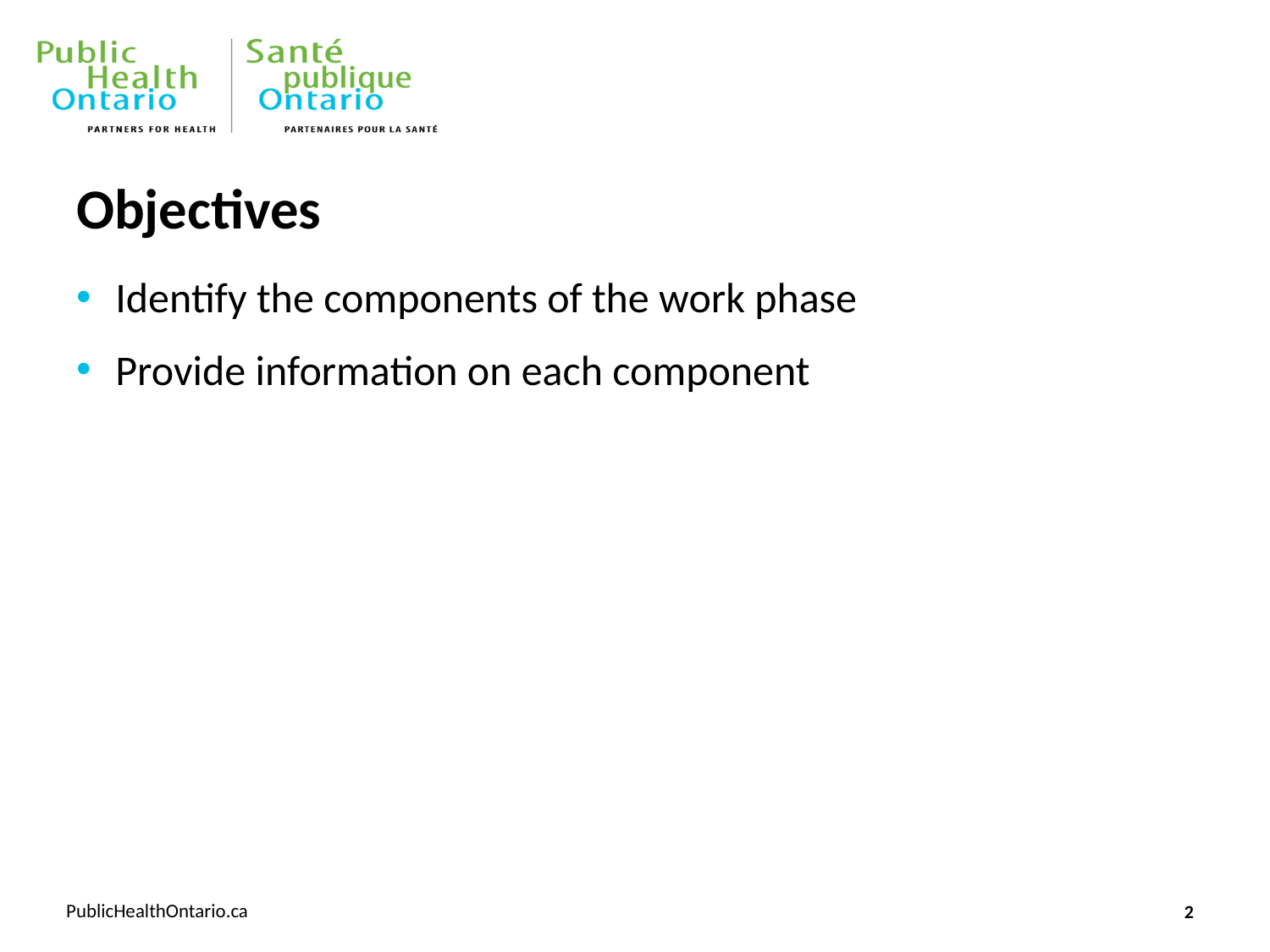

# Objectives
Identify the components of the work phase
Provide information on each component
2